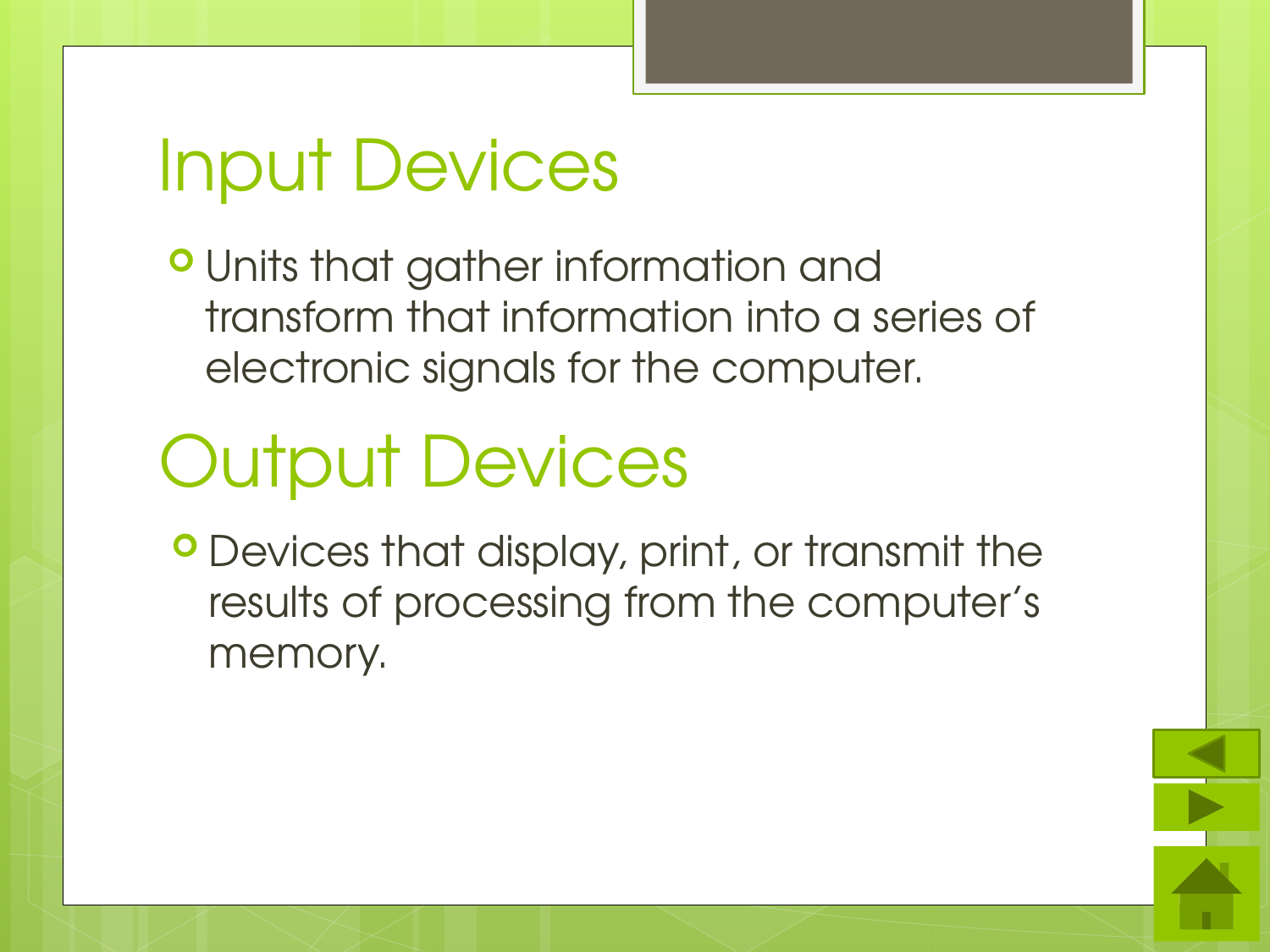

# Input Devices
Units that gather information and transform that information into a series of electronic signals for the computer.
Output Devices
Devices that display, print, or transmit the results of processing from the computer’s memory.